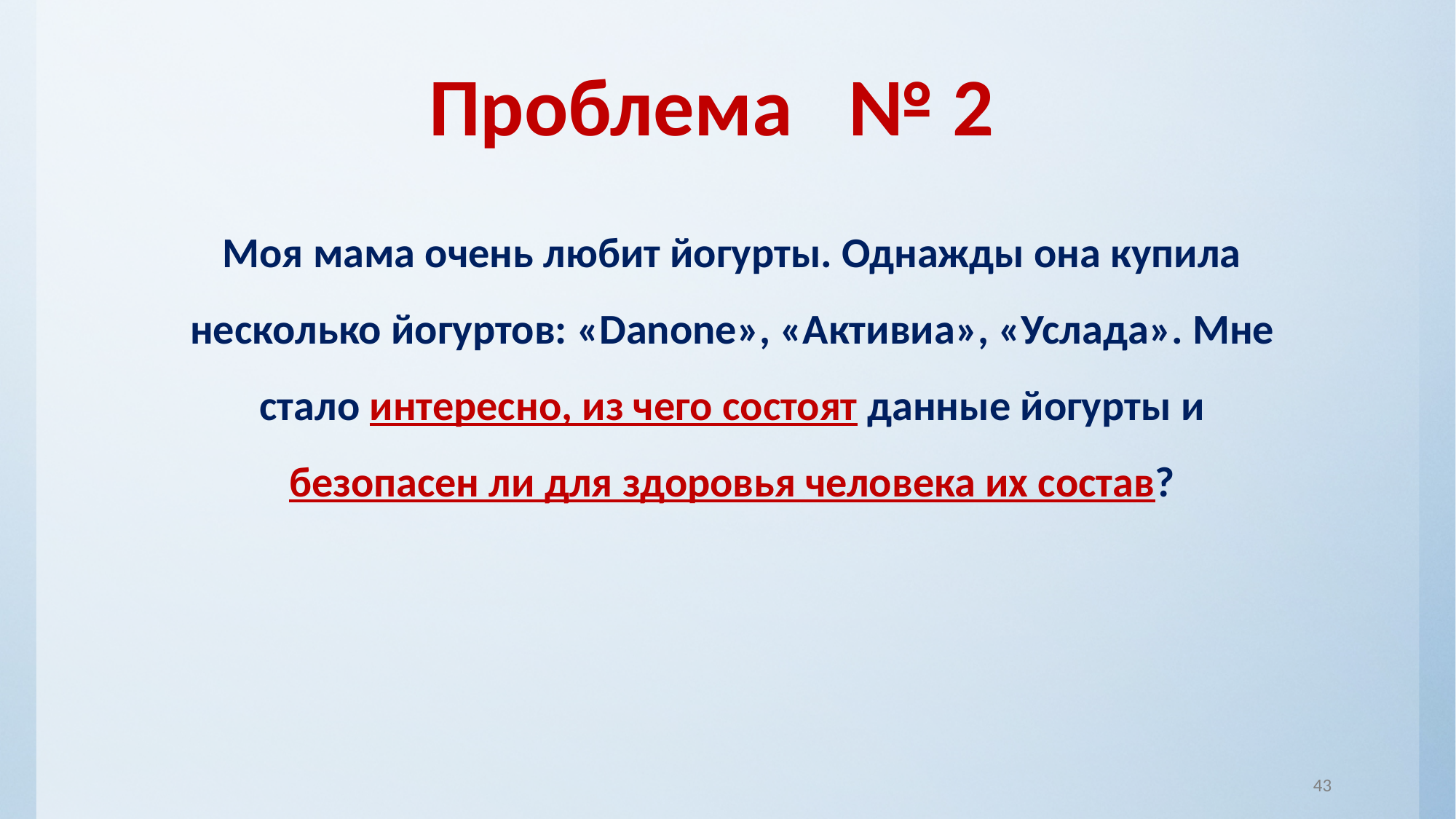

Проблема   № 2
Моя мама очень любит йогурты. Однажды она купила несколько йогуртов: «Danone», «Активиа», «Услада». Мне стало интересно, из чего состоят данные йогурты и безопасен ли для здоровья человека их состав?

43